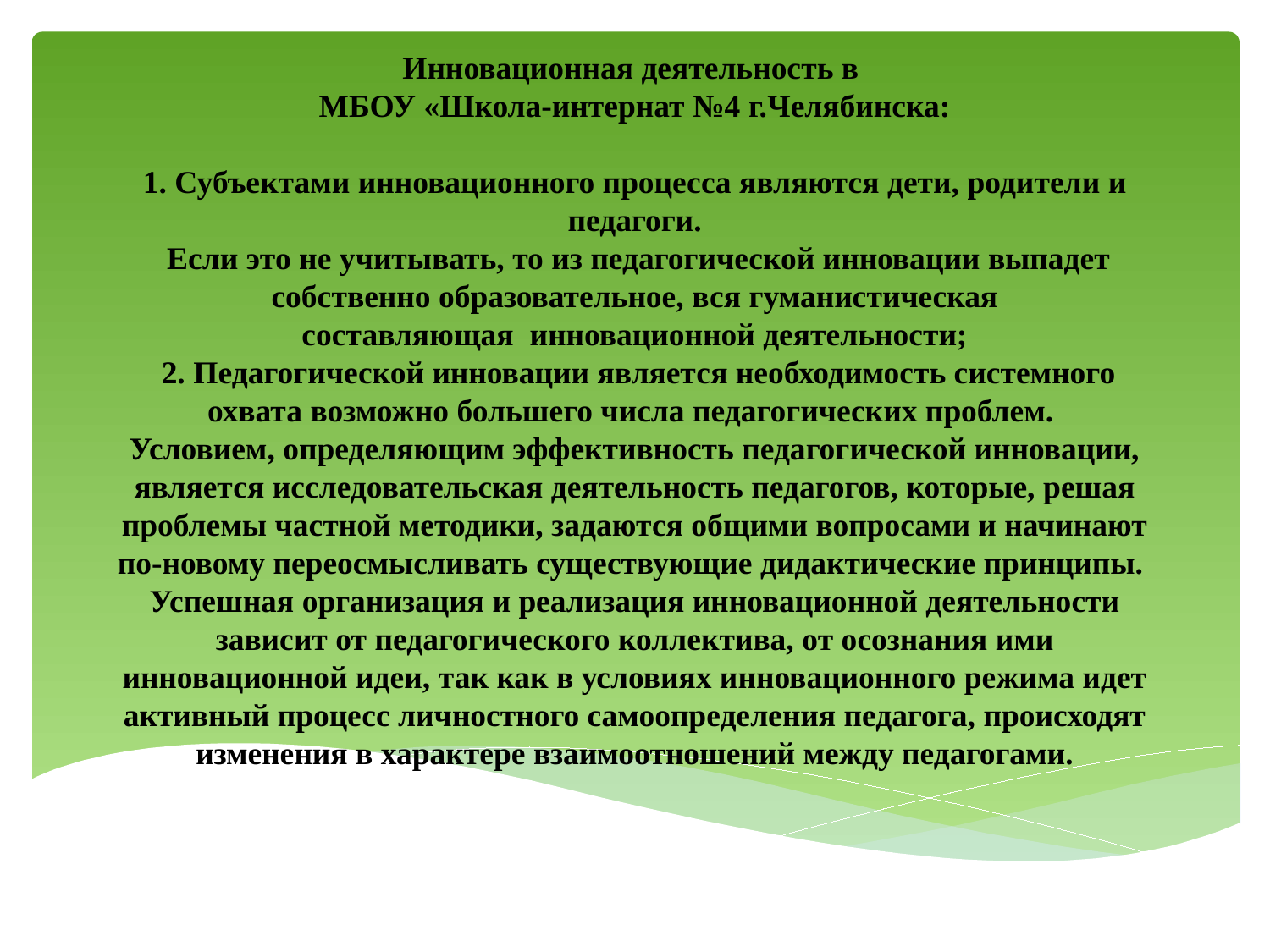

# Инновационная деятельность в МБОУ «Школа-интернат №4 г.Челябинска: 1. Субъектами инновационного процесса являются дети, родители и педагоги. Если это не учитывать, то из педагогической инновации выпадет собственно образовательное, вся гуманистическая составляющая  инновационной деятельности; 2. Педагогической инновации является необходимость системного охвата возможно большего числа педагогических проблем. Условием, определяющим эффективность педагогической инновации, является исследовательская деятельность педагогов, которые, решая проблемы частной методики, задаются общими вопросами и начинают по-новому переосмысливать существующие дидактические принципы. Успешная организация и реализация инновационной деятельности зависит от педагогического коллектива, от осознания ими инновационной идеи, так как в условиях инновационного режима идет активный процесс личностного самоопределения педагога, происходят изменения в характере взаимоотношений между педагогами.